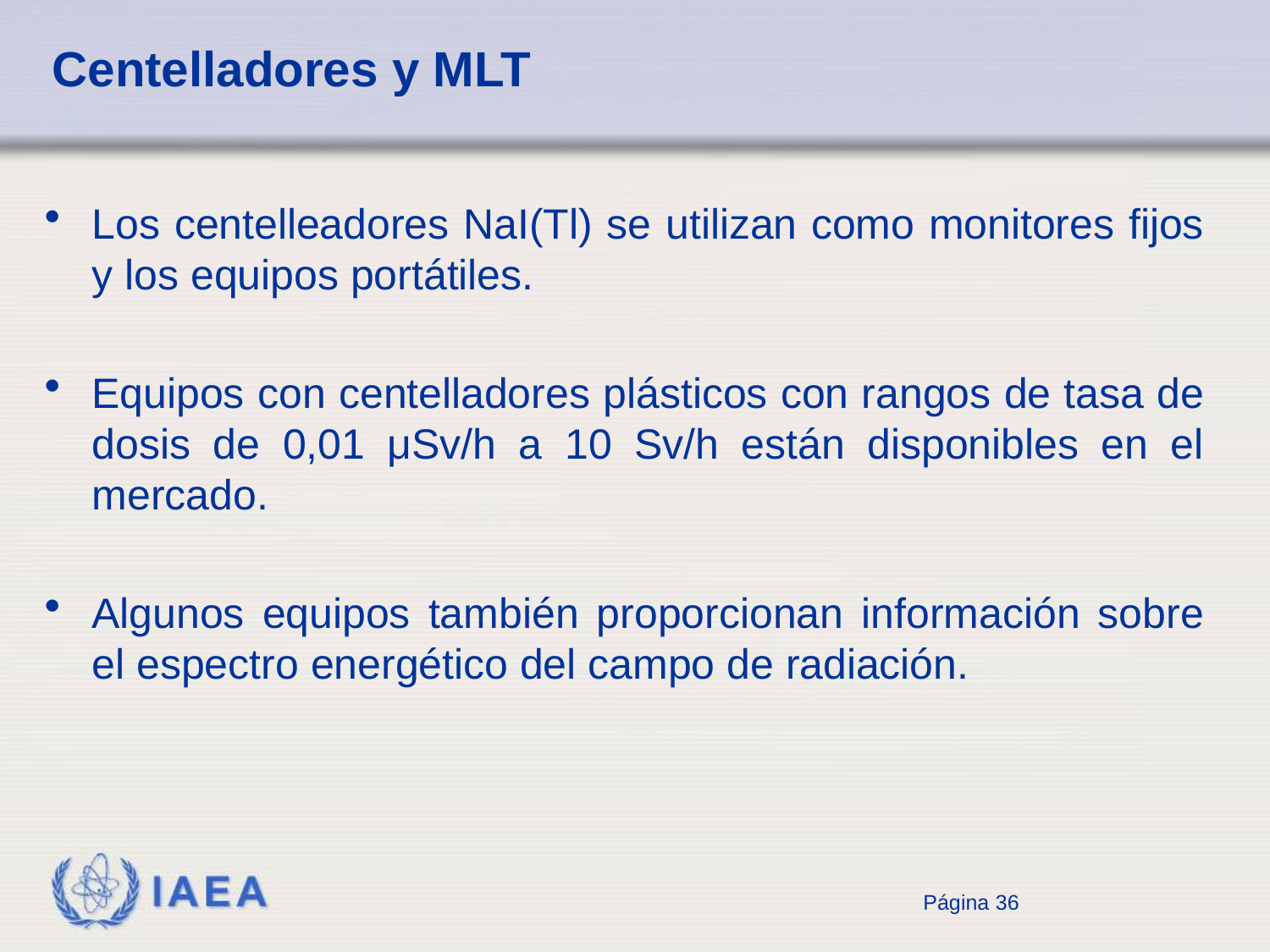

# Centelladores y MLT
Los centelleadores NaI(Tl) se utilizan como monitores fijos y los equipos portátiles.

Equipos con centelladores plásticos con rangos de tasa de dosis de 0,01 μSv/h a 10 Sv/h están disponibles en el mercado.

Algunos equipos también proporcionan información sobre el espectro energético del campo de radiación.